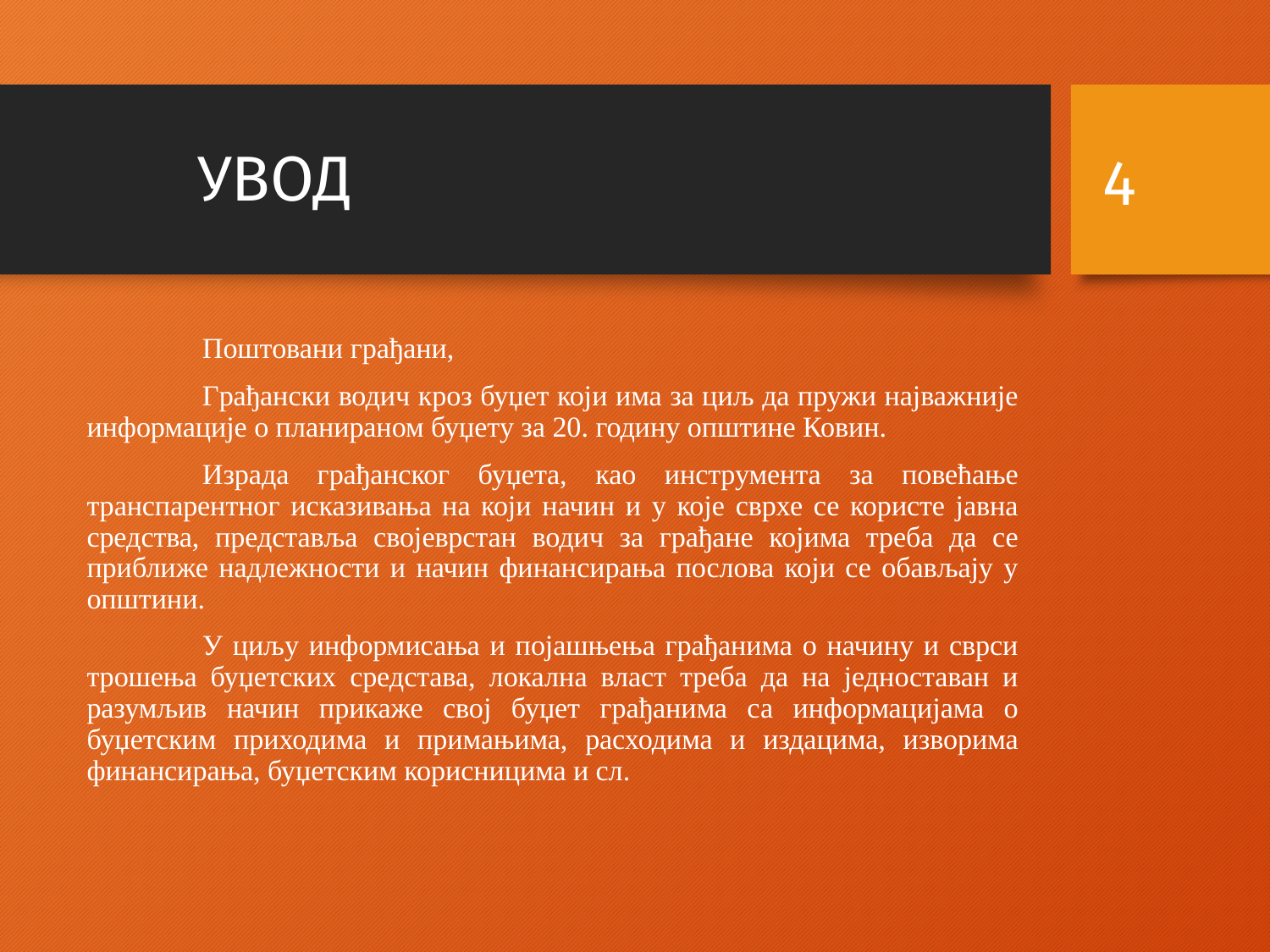

4
# УВОД
	Поштовани грађани,
	Грађански водич кроз буџет који има за циљ да пружи најважније информације о планираном буџету за 20. годину општине Ковин.
	Израда грађанског буџета, као инструмента за повећање транспарентног исказивања на који начин и у које сврхе се користе јавна средства, представља својеврстан водич за грађане којима треба да се приближе надлежности и начин финансирања послова који се обављају у општини.
	У циљу информисања и појашњења грађанима о начину и сврси трошења буџетских средстава, локална власт треба да на једноставан и разумљив начин прикаже свој буџет грађанима са информацијама о буџетским приходима и примањима, расходима и издацима, изворима финансирања, буџетским корисницима и сл.